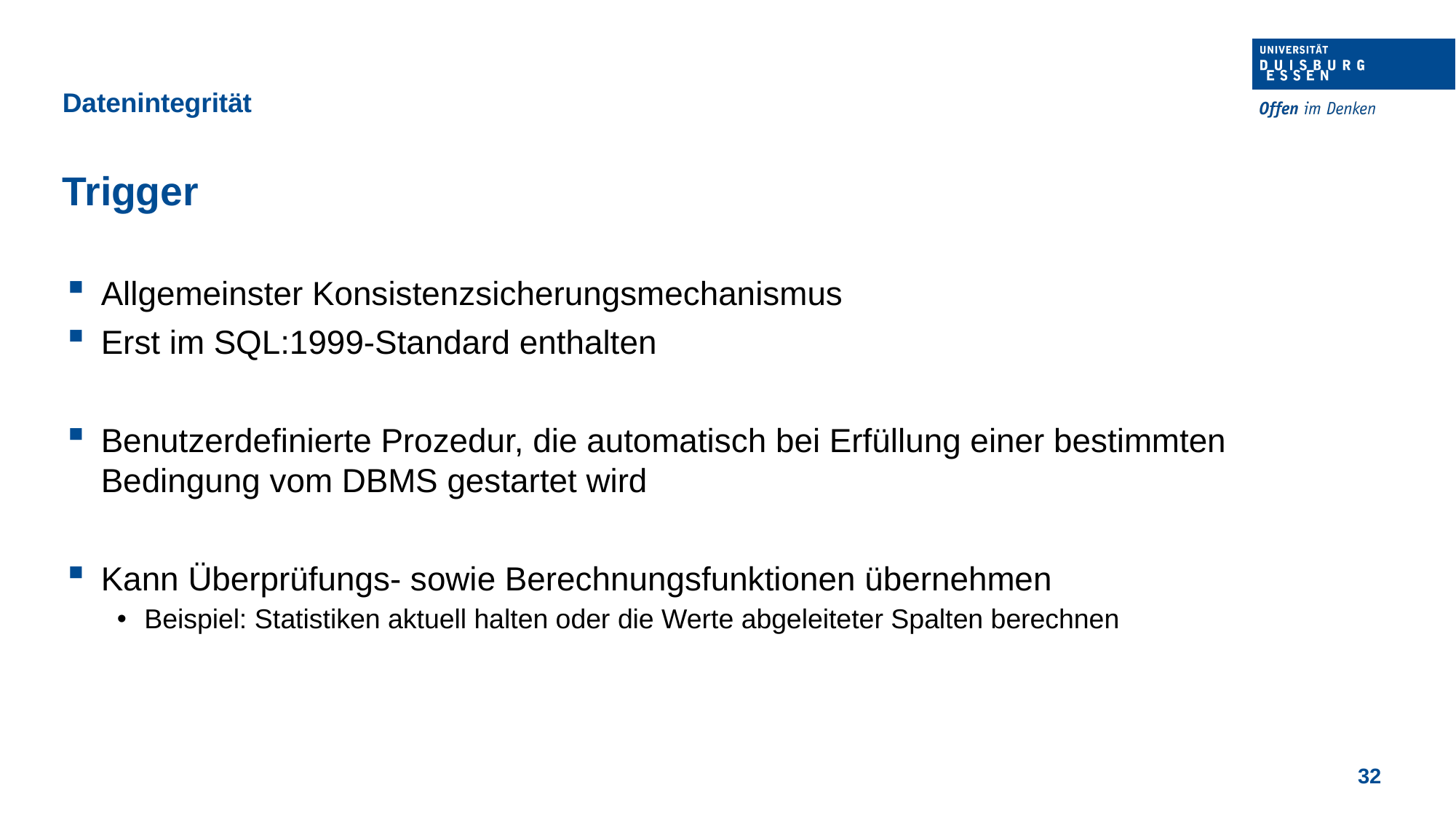

Datenintegrität
Trigger
Allgemeinster Konsistenzsicherungsmechanismus
Erst im SQL:1999-Standard enthalten

Benutzerdefinierte Prozedur, die automatisch bei Erfüllung einer bestimmten Bedingung vom DBMS gestartet wird

Kann Überprüfungs- sowie Berechnungsfunktionen übernehmen
Beispiel: Statistiken aktuell halten oder die Werte abgeleiteter Spalten berechnen
32